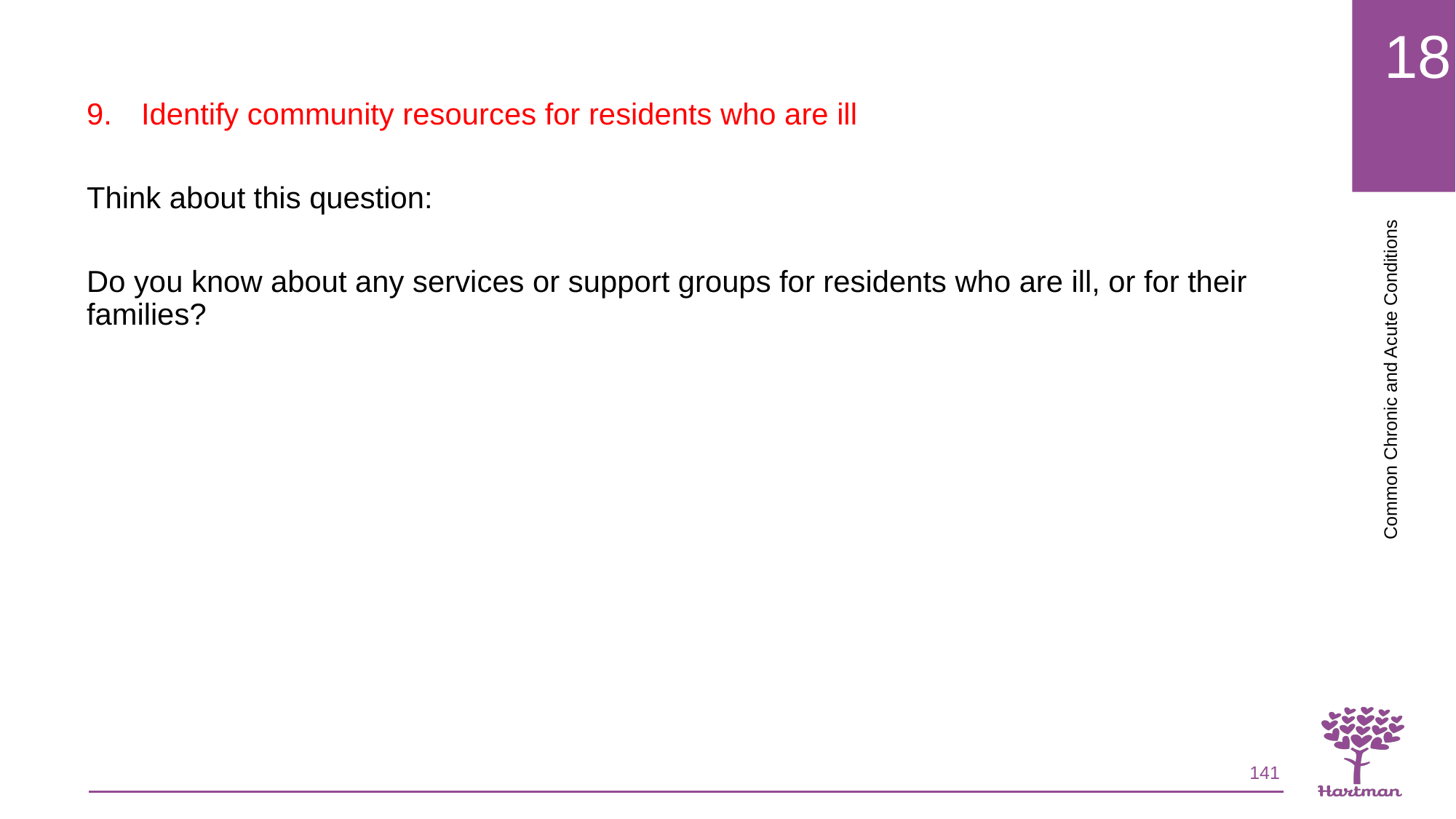

Identify community resources for residents who are ill

Think about this question:

Do you know about any services or support groups for residents who are ill, or for their families?

141